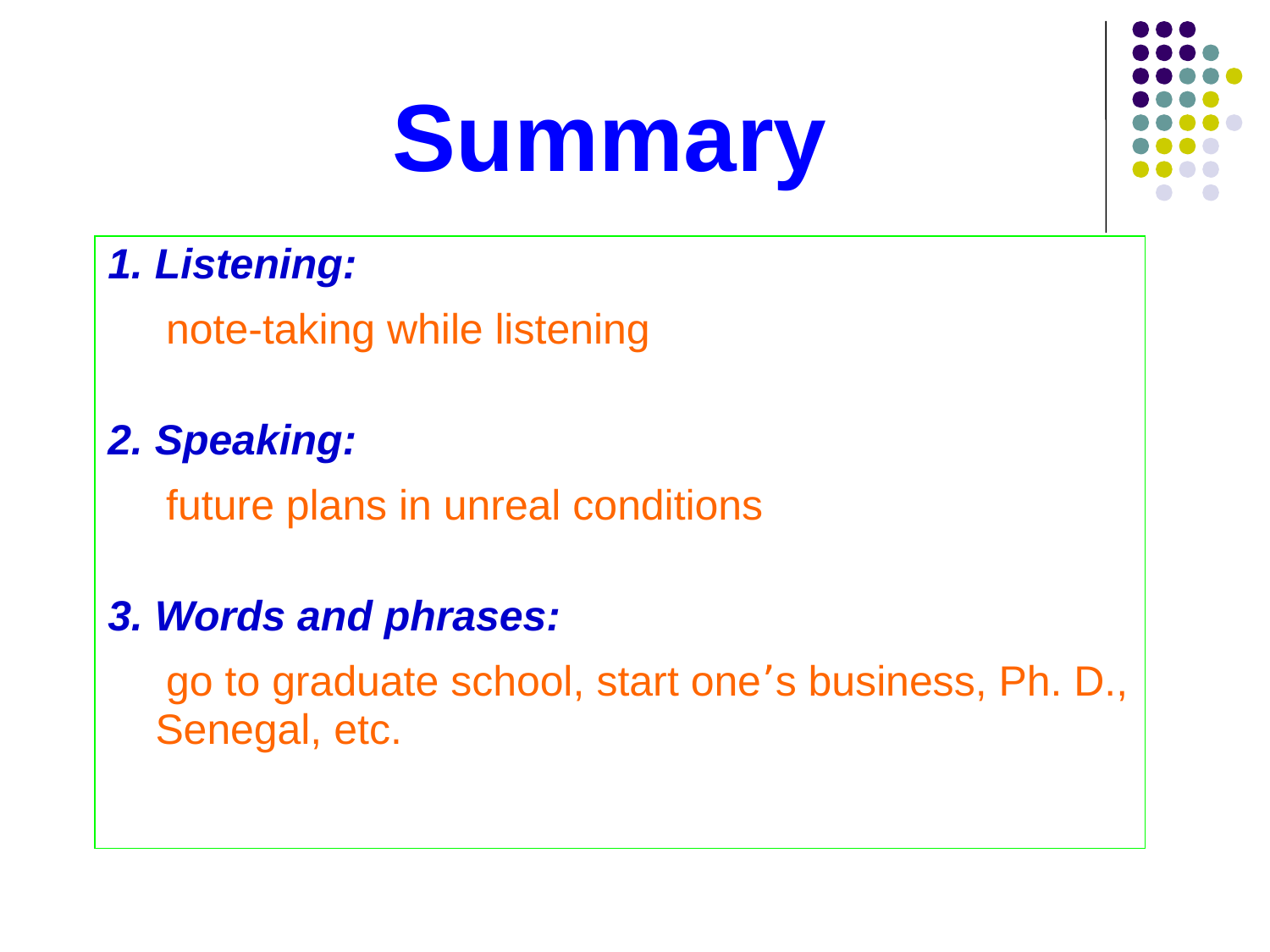

Summary
# 1. Listening:
    note-taking while listening

2. Speaking:
    future plans in unreal conditions

3. Words and phrases:
    go to graduate school, start one’s business, Ph. D., Senegal, etc.